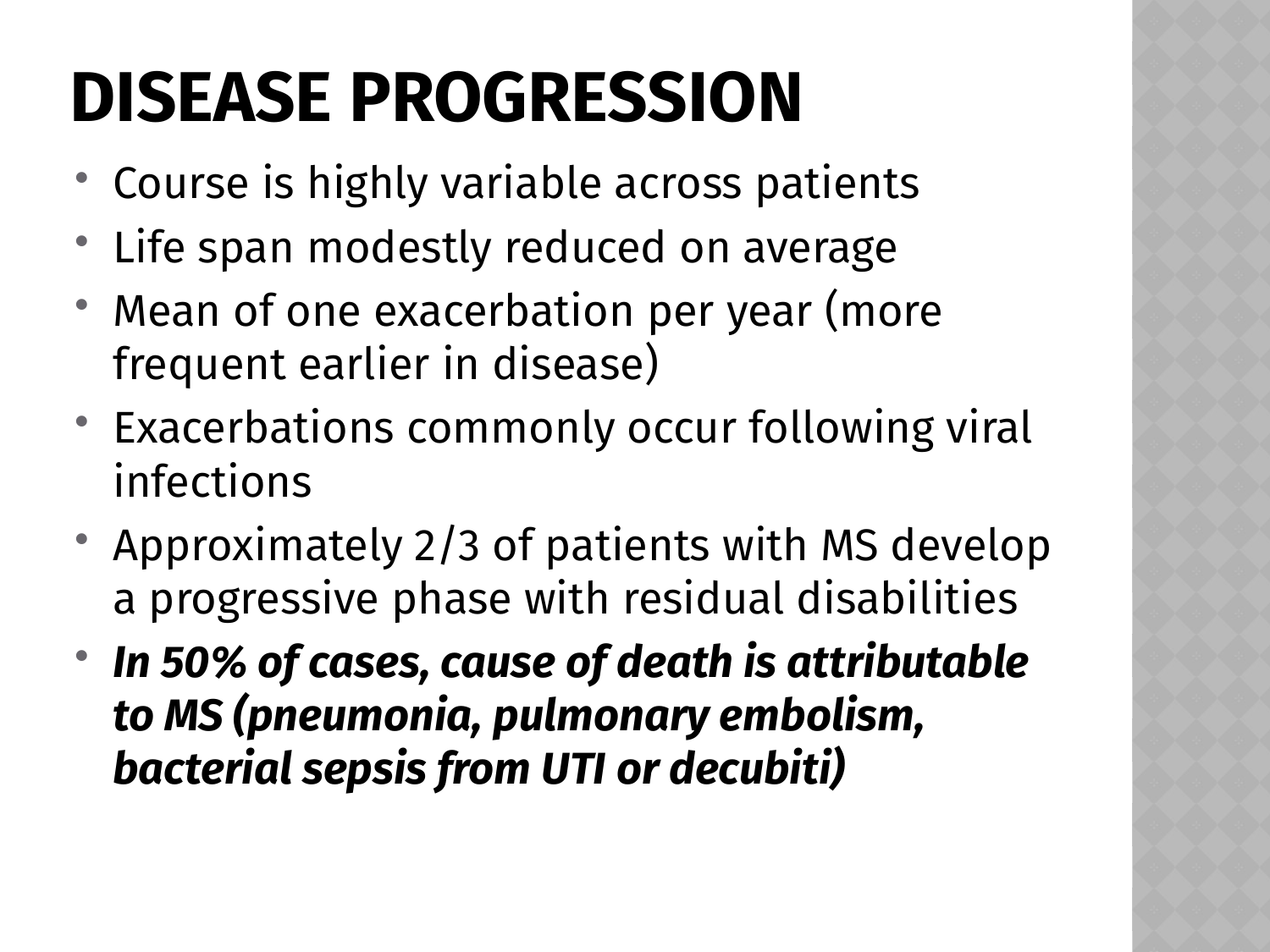

# Disease Progression
Course is highly variable across patients
Life span modestly reduced on average
Mean of one exacerbation per year (more frequent earlier in disease)
Exacerbations commonly occur following viral infections
Approximately 2/3 of patients with MS develop a progressive phase with residual disabilities
In 50% of cases, cause of death is attributable to MS (pneumonia, pulmonary embolism, bacterial sepsis from UTI or decubiti)